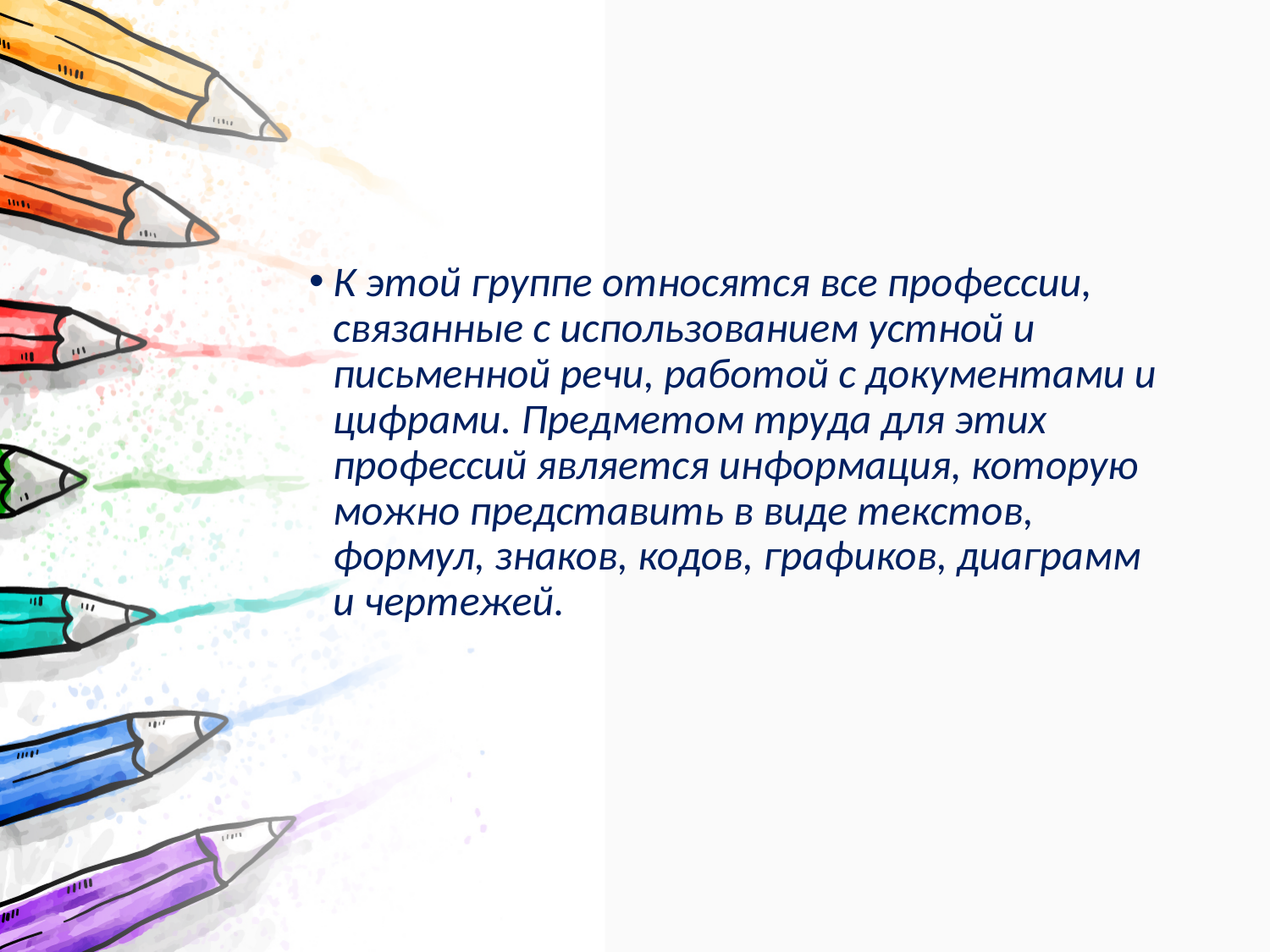

#
К этой группе относятся все профессии, связанные с использованием устной и письменной речи, работой с документами и цифрами. Предметом труда для этих профессий является информация, которую можно представить в виде текстов, формул, знаков, кодов, графиков, диаграмм и чертежей.